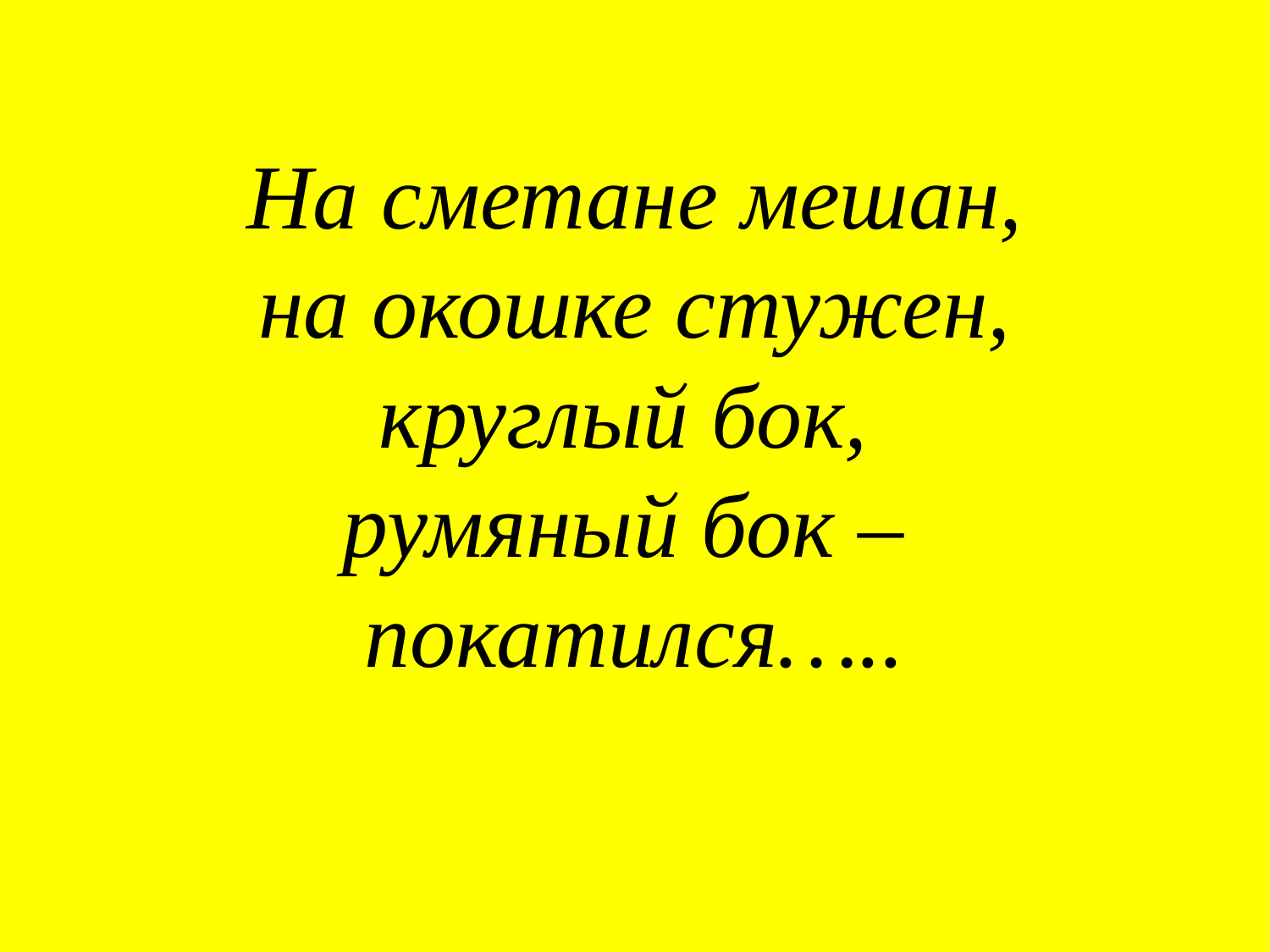

# На сметане мешан, на окошке стужен, круглый бок, румяный бок – покатился…..